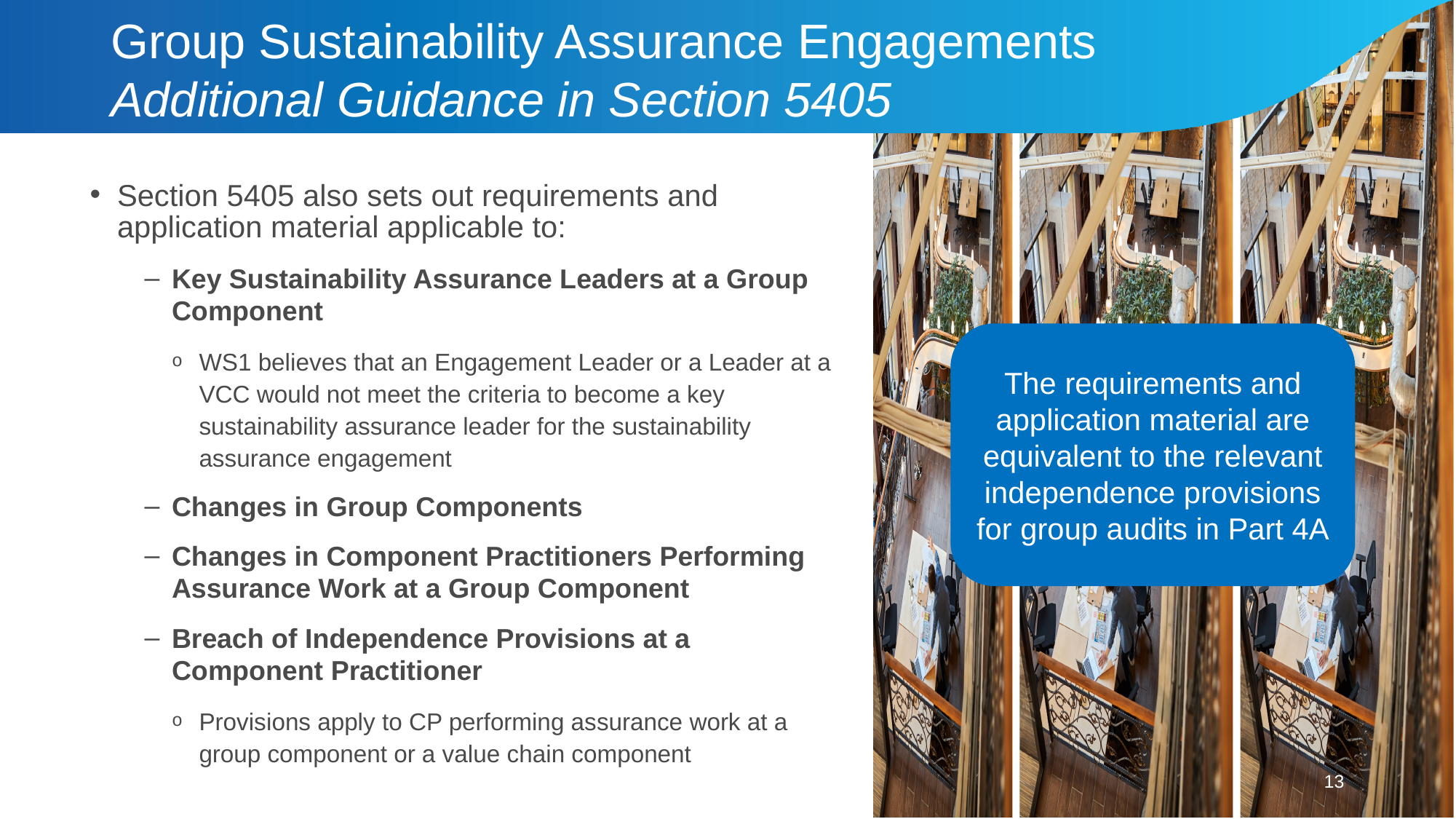

# Group Sustainability Assurance Engagements Additional Guidance in Section 5405
Section 5405 also sets out requirements and application material applicable to:
Key Sustainability Assurance Leaders at a Group Component
WS1 believes that an Engagement Leader or a Leader at a VCC would not meet the criteria to become a key sustainability assurance leader for the sustainability assurance engagement
Changes in Group Components
Changes in Component Practitioners Performing Assurance Work at a Group Component
Breach of Independence Provisions at a Component Practitioner
Provisions apply to CP performing assurance work at a group component or a value chain component

The requirements and application material are equivalent to the relevant independence provisions for group audits in Part 4A
13